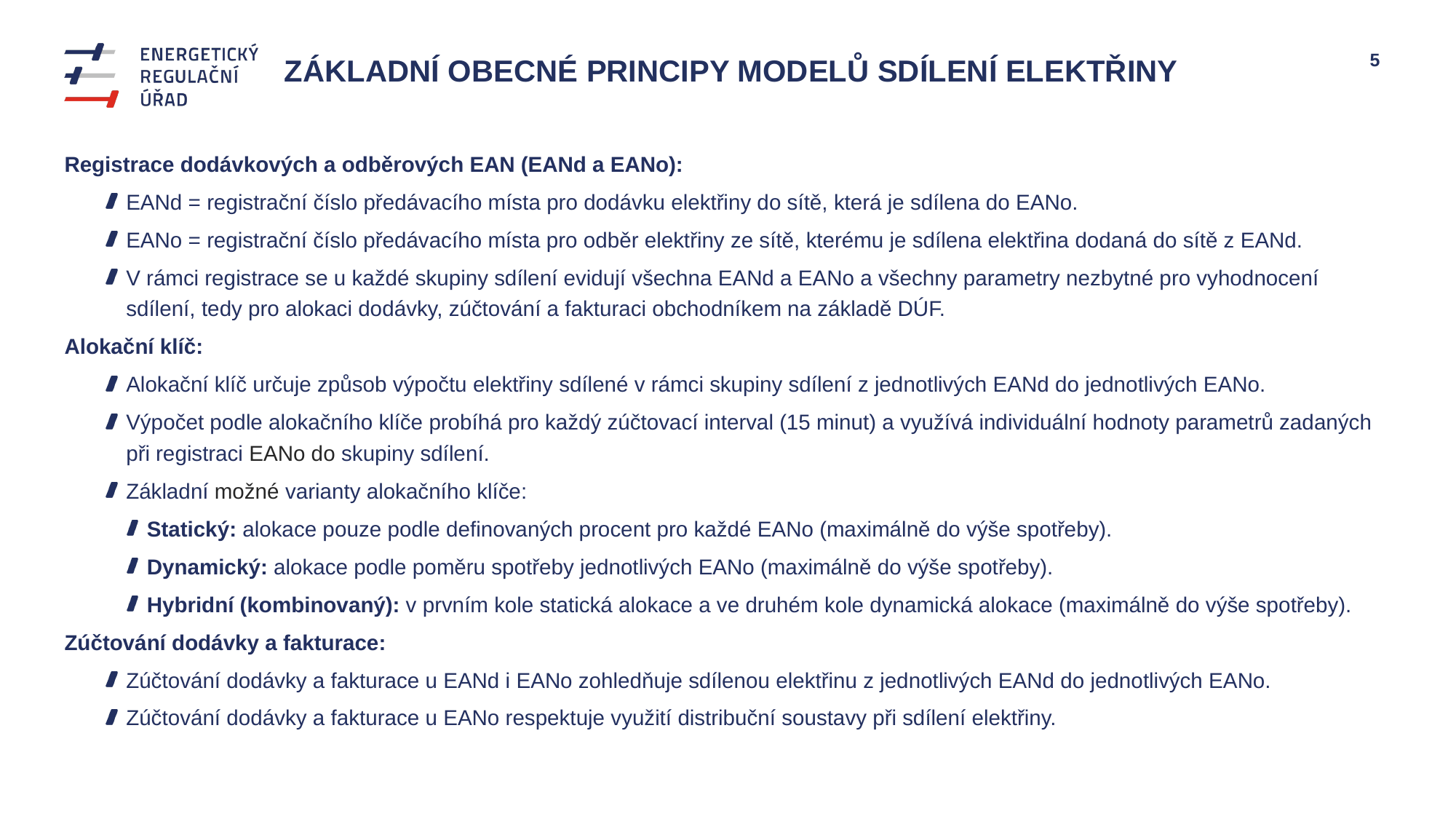

Základní obecné principy modelů sdílení elektřiny
Registrace dodávkových a odběrových EAN (EANd a EANo):
EANd = registrační číslo předávacího místa pro dodávku elektřiny do sítě, která je sdílena do EANo.
EANo = registrační číslo předávacího místa pro odběr elektřiny ze sítě, kterému je sdílena elektřina dodaná do sítě z EANd.
V rámci registrace se u každé skupiny sdílení evidují všechna EANd a EANo a všechny parametry nezbytné pro vyhodnocení sdílení, tedy pro alokaci dodávky, zúčtování a fakturaci obchodníkem na základě DÚF.
Alokační klíč:
Alokační klíč určuje způsob výpočtu elektřiny sdílené v rámci skupiny sdílení z jednotlivých EANd do jednotlivých EANo.
Výpočet podle alokačního klíče probíhá pro každý zúčtovací interval (15 minut) a využívá individuální hodnoty parametrů zadaných při registraci EANo do skupiny sdílení.
Základní možné varianty alokačního klíče:
Statický: alokace pouze podle definovaných procent pro každé EANo (maximálně do výše spotřeby).
Dynamický: alokace podle poměru spotřeby jednotlivých EANo (maximálně do výše spotřeby).
Hybridní (kombinovaný): v prvním kole statická alokace a ve druhém kole dynamická alokace (maximálně do výše spotřeby).
Zúčtování dodávky a fakturace:
Zúčtování dodávky a fakturace u EANd i EANo zohledňuje sdílenou elektřinu z jednotlivých EANd do jednotlivých EANo.
Zúčtování dodávky a fakturace u EANo respektuje využití distribuční soustavy při sdílení elektřiny.